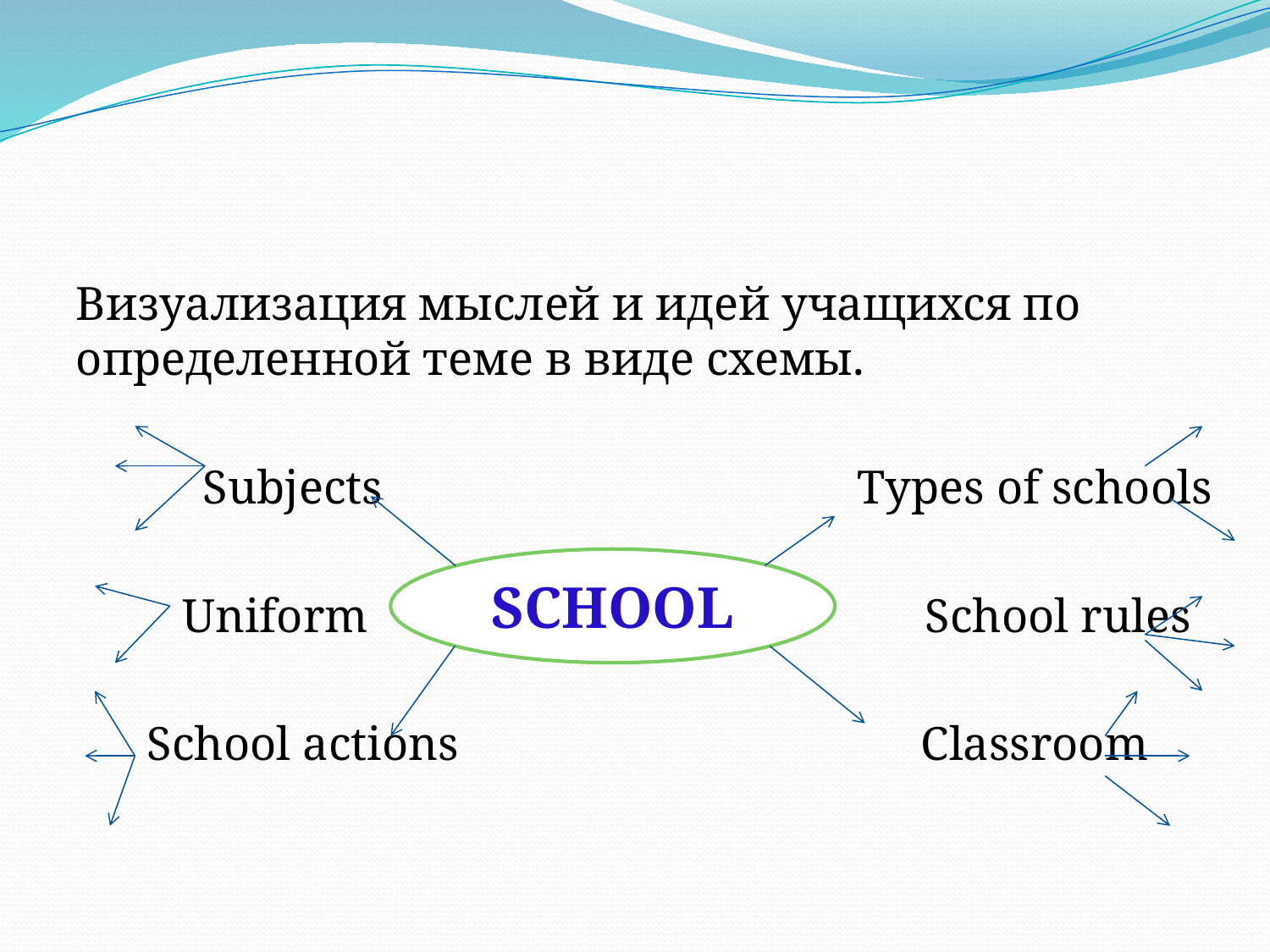

#
Визуализация мыслей и идей учащихся по определенной теме в виде схемы.

 	Subjects                                        Types of schools

         Uniform                                               School rules

      School actions                                       Classroom
SCHOOL